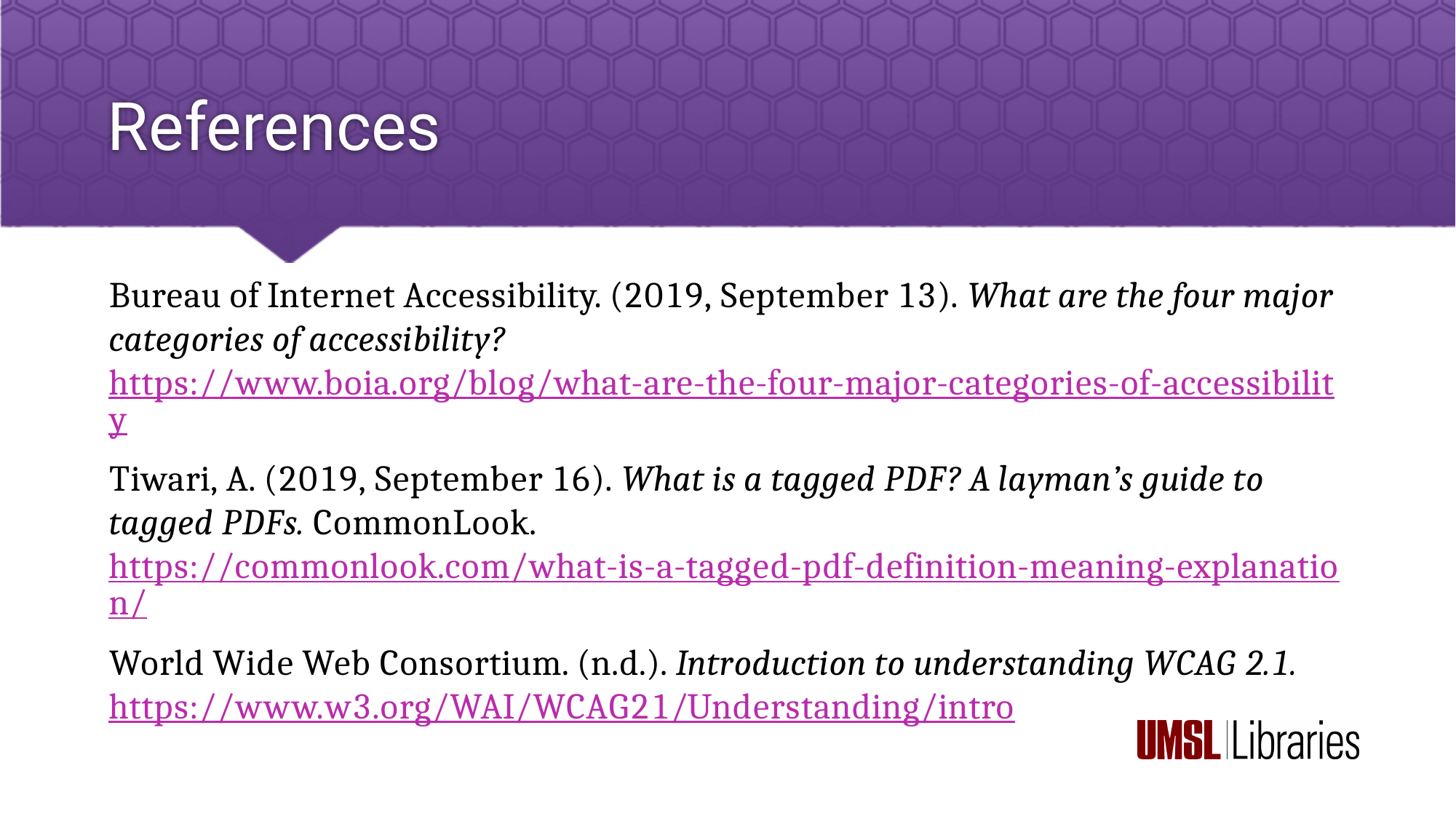

# References
Bureau of Internet Accessibility. (2019, September 13). What are the four major categories of accessibility? https://www.boia.org/blog/what-are-the-four-major-categories-of-accessibility
Tiwari, A. (2019, September 16). What is a tagged PDF? A layman’s guide to tagged PDFs. CommonLook. https://commonlook.com/what-is-a-tagged-pdf-definition-meaning-explanation/
World Wide Web Consortium. (n.d.). Introduction to understanding WCAG 2.1. https://www.w3.org/WAI/WCAG21/Understanding/intro